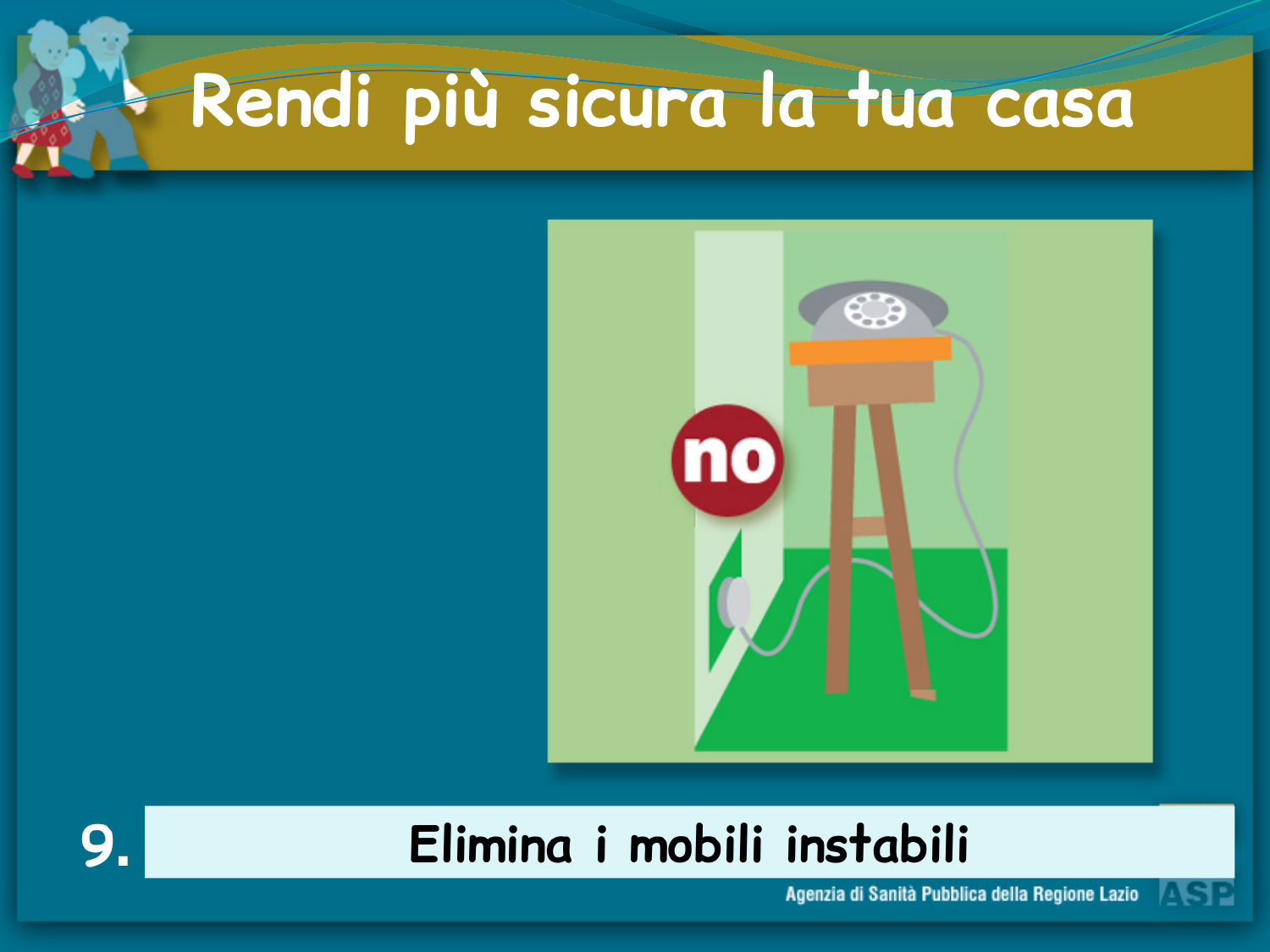

Rendi più sicura la tua casa
9.
Elimina i mobili instabili